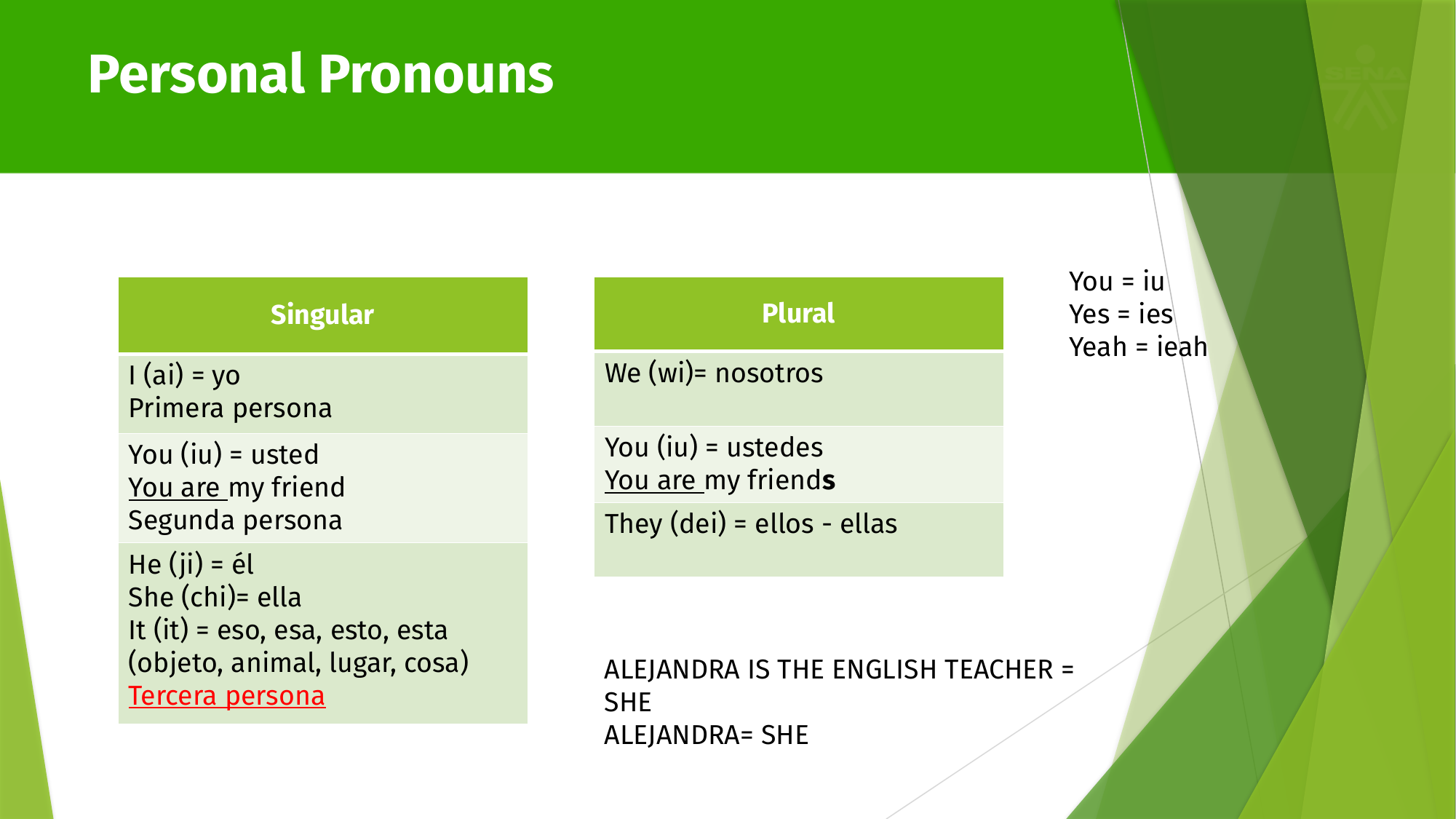

# Personal Pronouns
You = iu
Yes = ies
Yeah = ieah
| Plural |
| --- |
| We (wi)= nosotros |
| You (iu) = ustedes You are my friends |
| They (dei) = ellos - ellas |
| Singular |
| --- |
| I (ai) = yo Primera persona |
| You (iu) = usted You are my friend Segunda persona |
| He (ji) = él She (chi)= ella It (it) = eso, esa, esto, esta (objeto, animal, lugar, cosa) Tercera persona |
ALEJANDRA IS THE ENGLISH TEACHER = SHE
ALEJANDRA= SHE